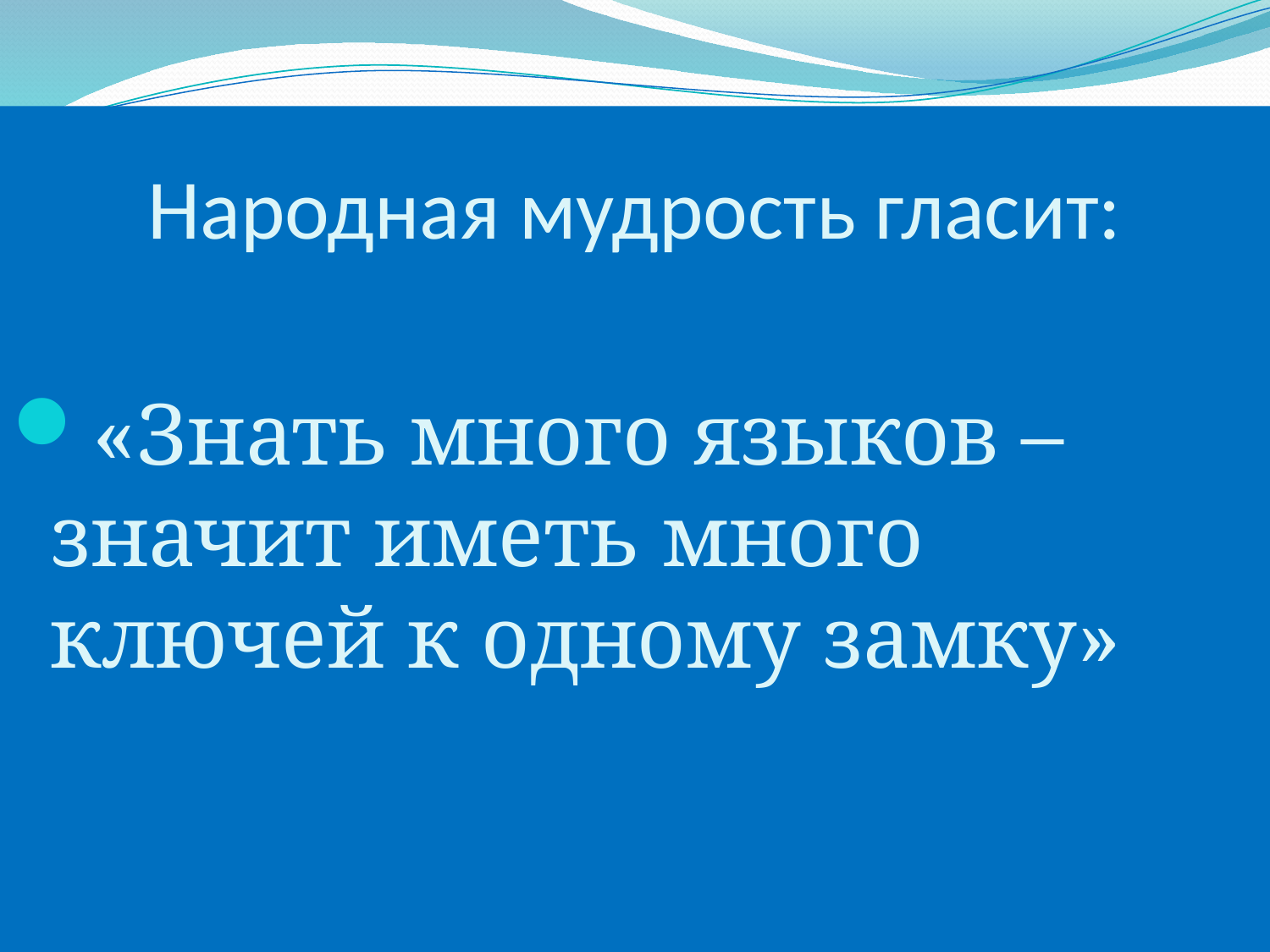

# Народная мудрость гласит:

«Знать много языков – значит иметь много ключей к одному замку»